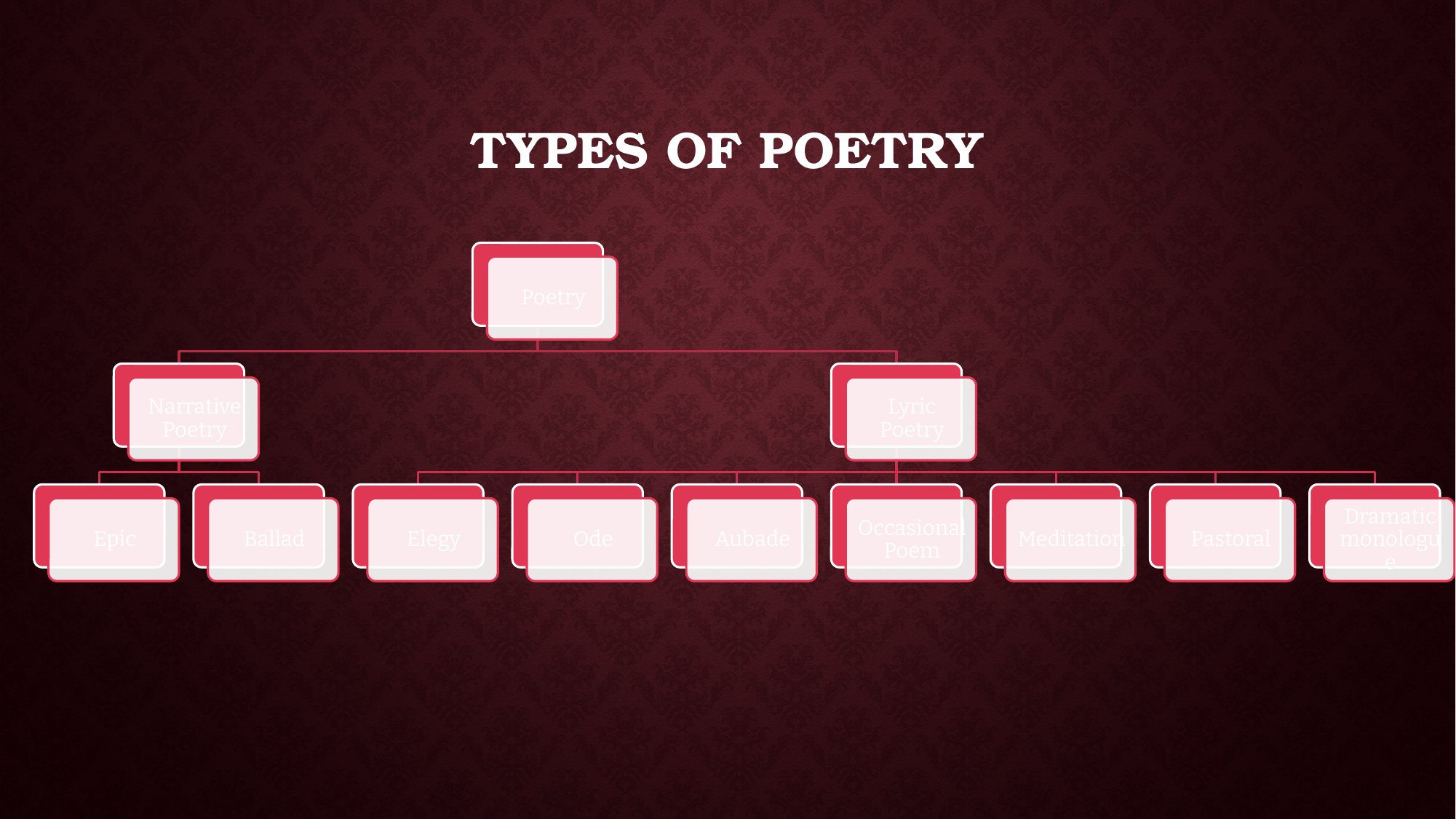

Poetry
Narrative Poetry
Epic
Ballad
Lyric Poetry
Elegy
Ode
Aubade
Occasional Poem
Meditation
Pastoral
Dramatic monologue
# Types of Poetry